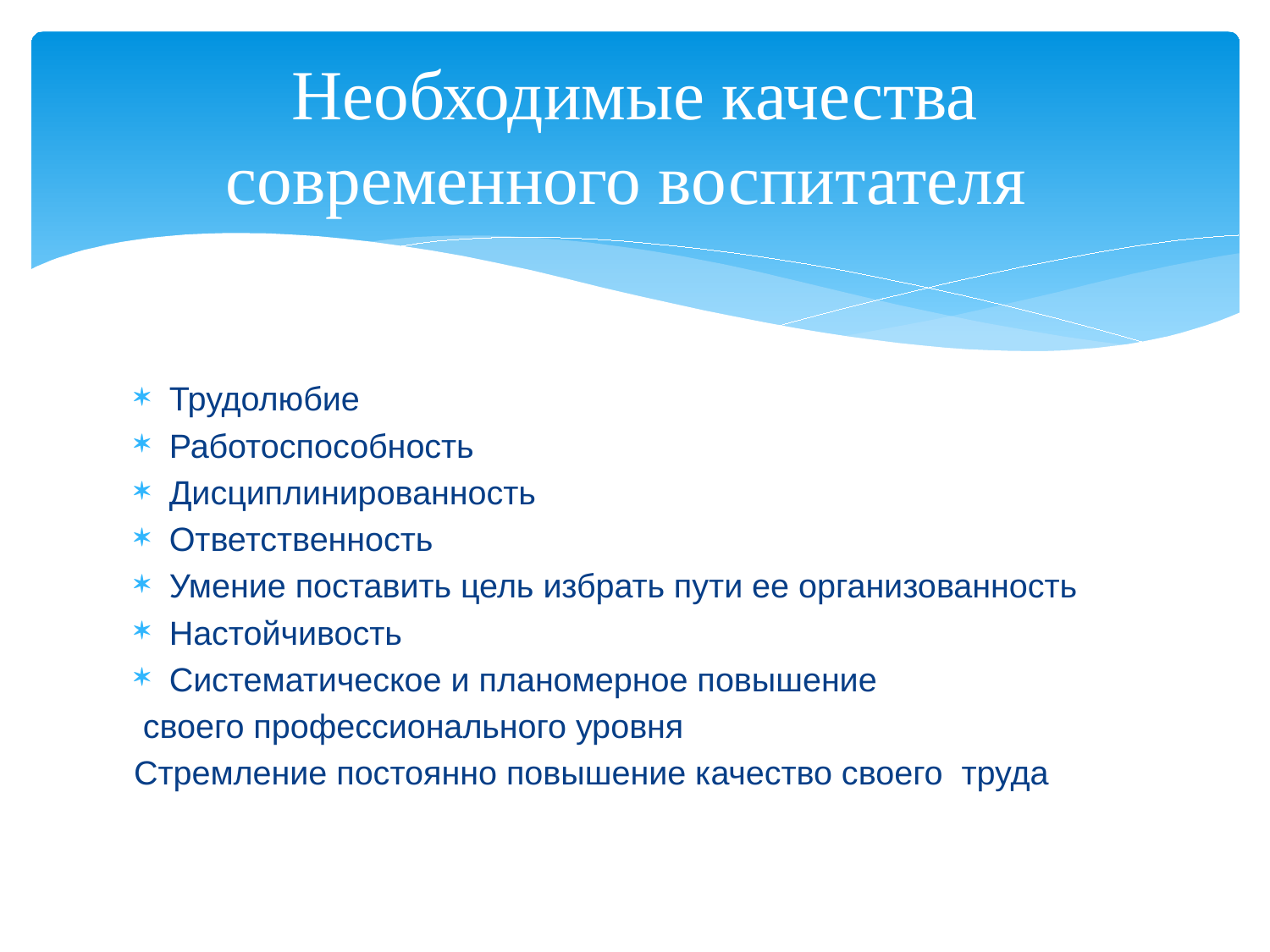

# Необходимые качества современного воспитателя
Трудолюбие
Работоспособность
Дисциплинированность
Ответственность
Умение поставить цель избрать пути ее организованность
Настойчивость
Систематическое и планомерное повышение
 своего профессионального уровня
Стремление постоянно повышение качество своего  труда